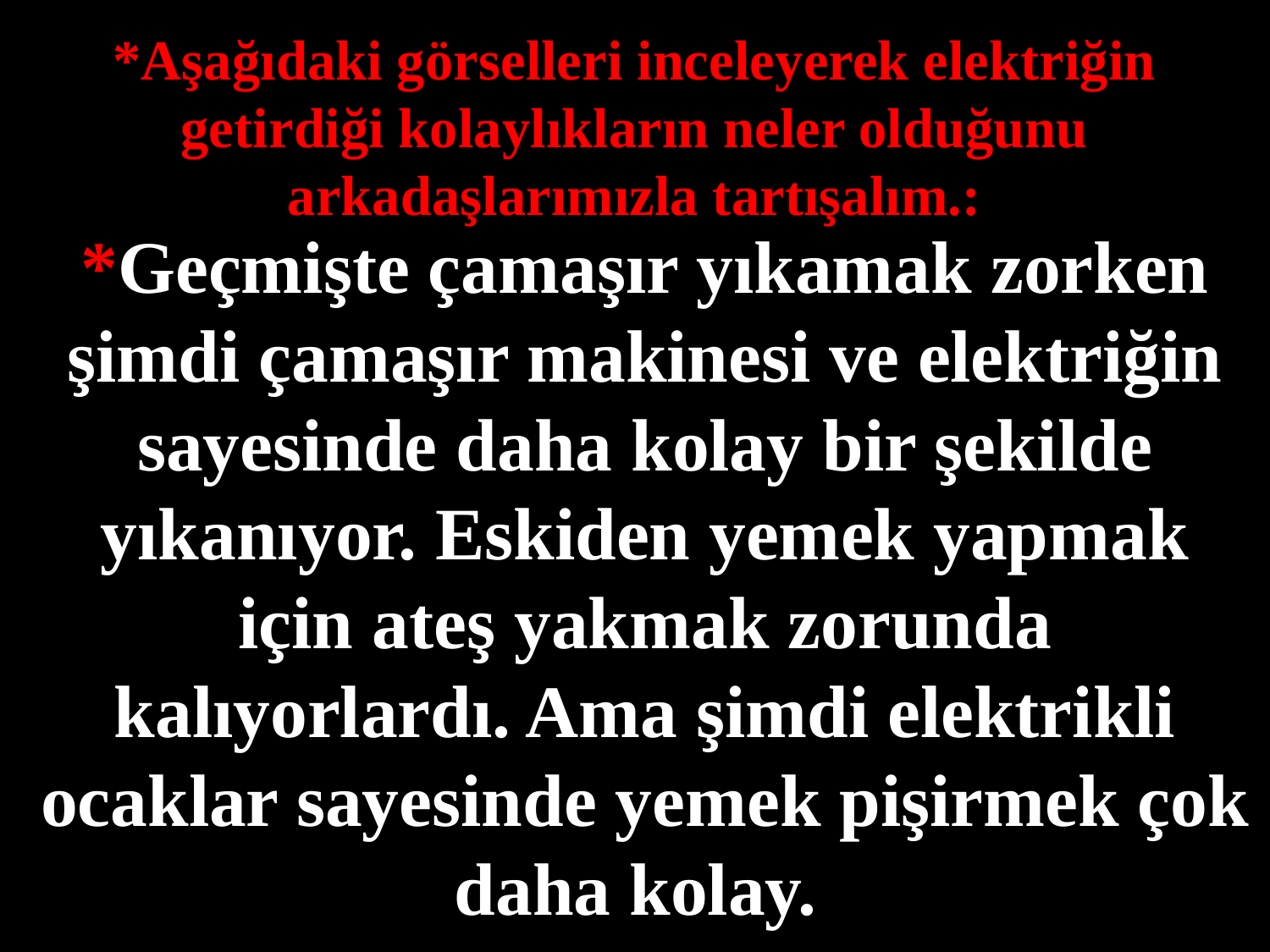

*Aşağıdaki görselleri inceleyerek elektriğin getirdiği kolaylıkların neler olduğunu arkadaşlarımızla tartışalım.:
*Geçmişte çamaşır yıkamak zorken şimdi çamaşır makinesi ve elektriğin sayesinde daha kolay bir şekilde yıkanıyor. Eskiden yemek yapmak için ateş yakmak zorunda kalıyorlardı. Ama şimdi elektrikli ocaklar sayesinde yemek pişirmek çok daha kolay.